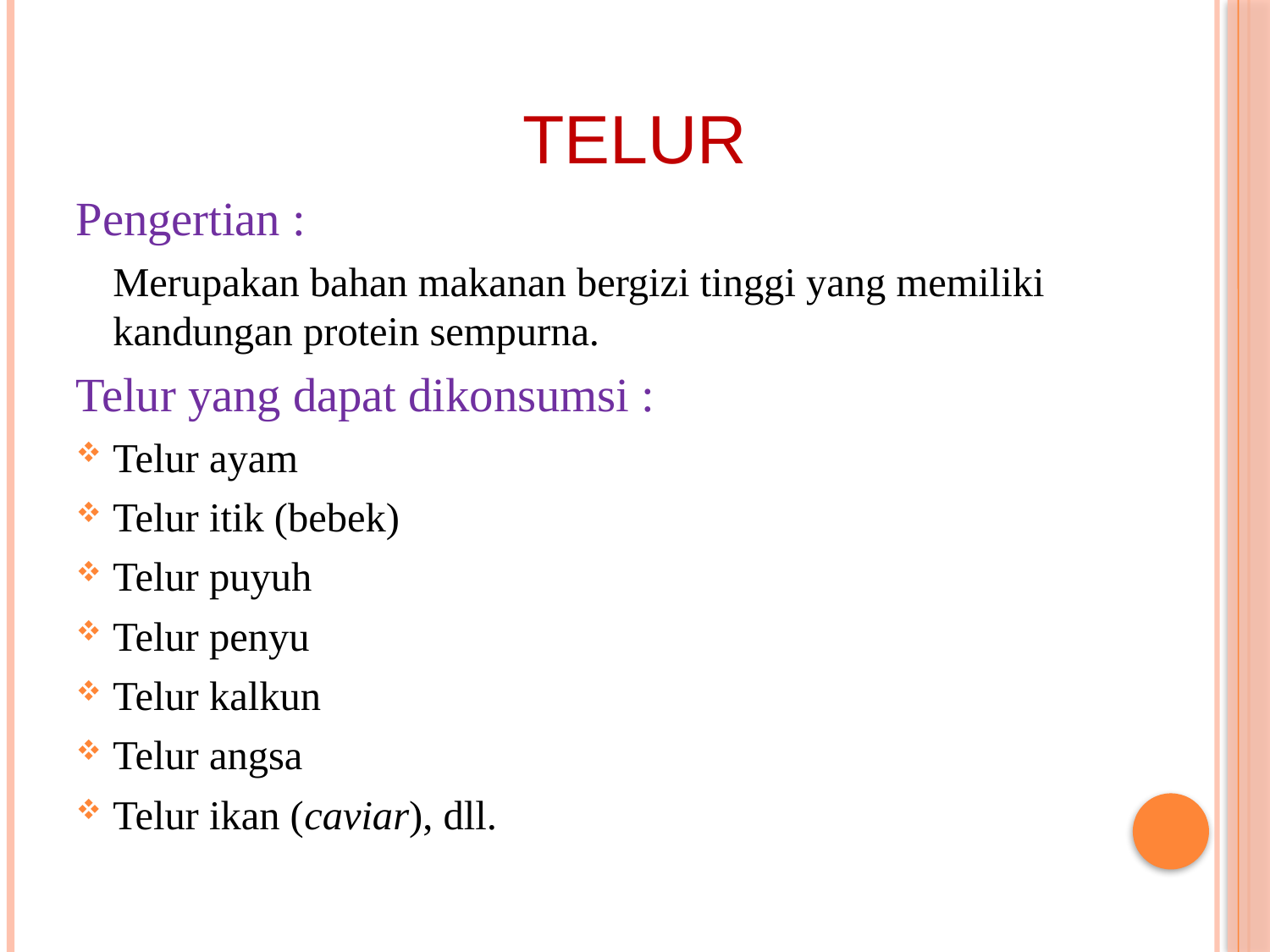

TELUR
Pengertian :
	Merupakan bahan makanan bergizi tinggi yang memiliki kandungan protein sempurna.
Telur yang dapat dikonsumsi :
Telur ayam
Telur itik (bebek)
Telur puyuh
Telur penyu
Telur kalkun
Telur angsa
Telur ikan (caviar), dll.